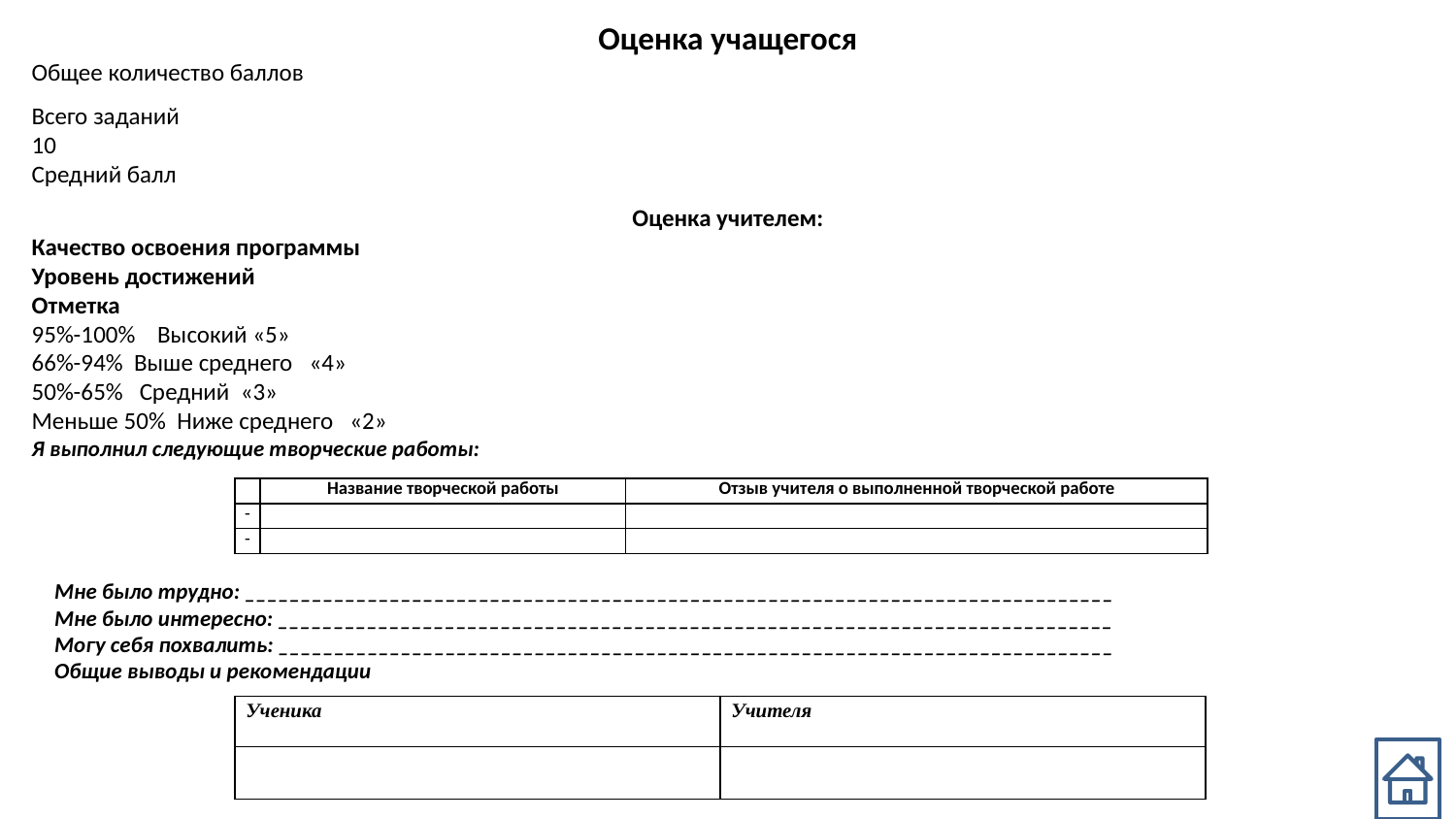

Оценка учащегося
Общее количество баллов

Всего заданий
10
Средний балл

Оценка учителем:
Качество освоения программы
Уровень достижений
Отметка
95%-100%    Высокий «5»
66%-94%  Выше среднего   «4»
50%-65%   Средний  «3»
Меньше 50%  Ниже среднего   «2»
Я выполнил следующие творческие работы:
|  | Название творческой работы | Отзыв учителя о выполненной творческой работе |
| --- | --- | --- |
| - |  |  |
| - |  |  |
Мне было трудно: ______________________________________________________________________________
Мне было интересно: ___________________________________________________________________________
Могу себя похвалить: ___________________________________________________________________________
Общие выводы и рекомендации
| Ученика | Учителя |
| --- | --- |
|  |  |